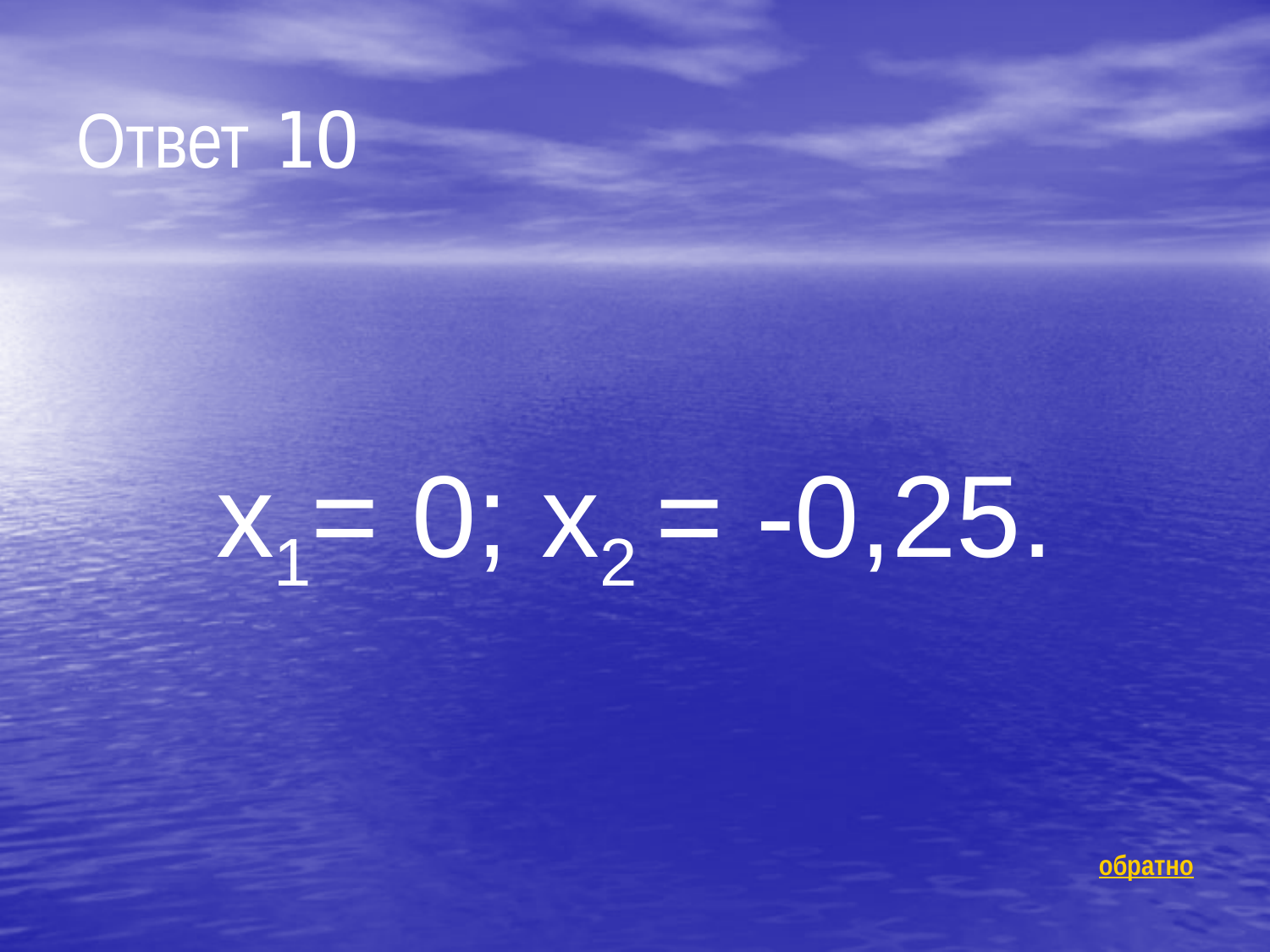

# Ответ 10

х1= 0; х2 = -0,25.

обратно